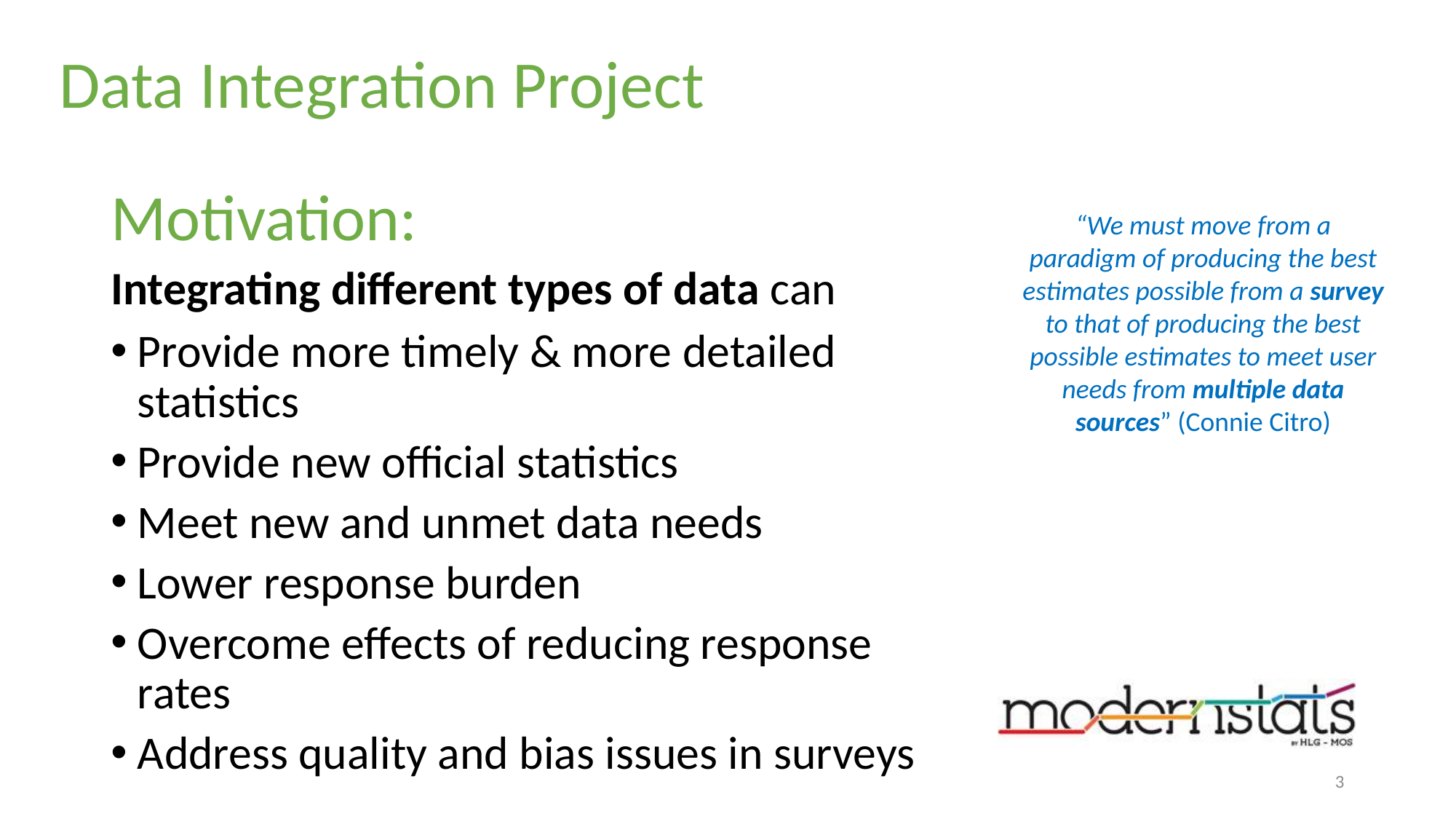

# Data Integration Project

Motivation:
Integrating different types of data can
Provide more timely & more detailed statistics
Provide new official statistics
Meet new and unmet data needs
Lower response burden
Overcome effects of reducing response rates
Address quality and bias issues in surveys

“We must move from a paradigm of producing the best estimates possible from a survey to that of producing the best possible estimates to meet user needs from multiple data sources” (Connie Citro)
3